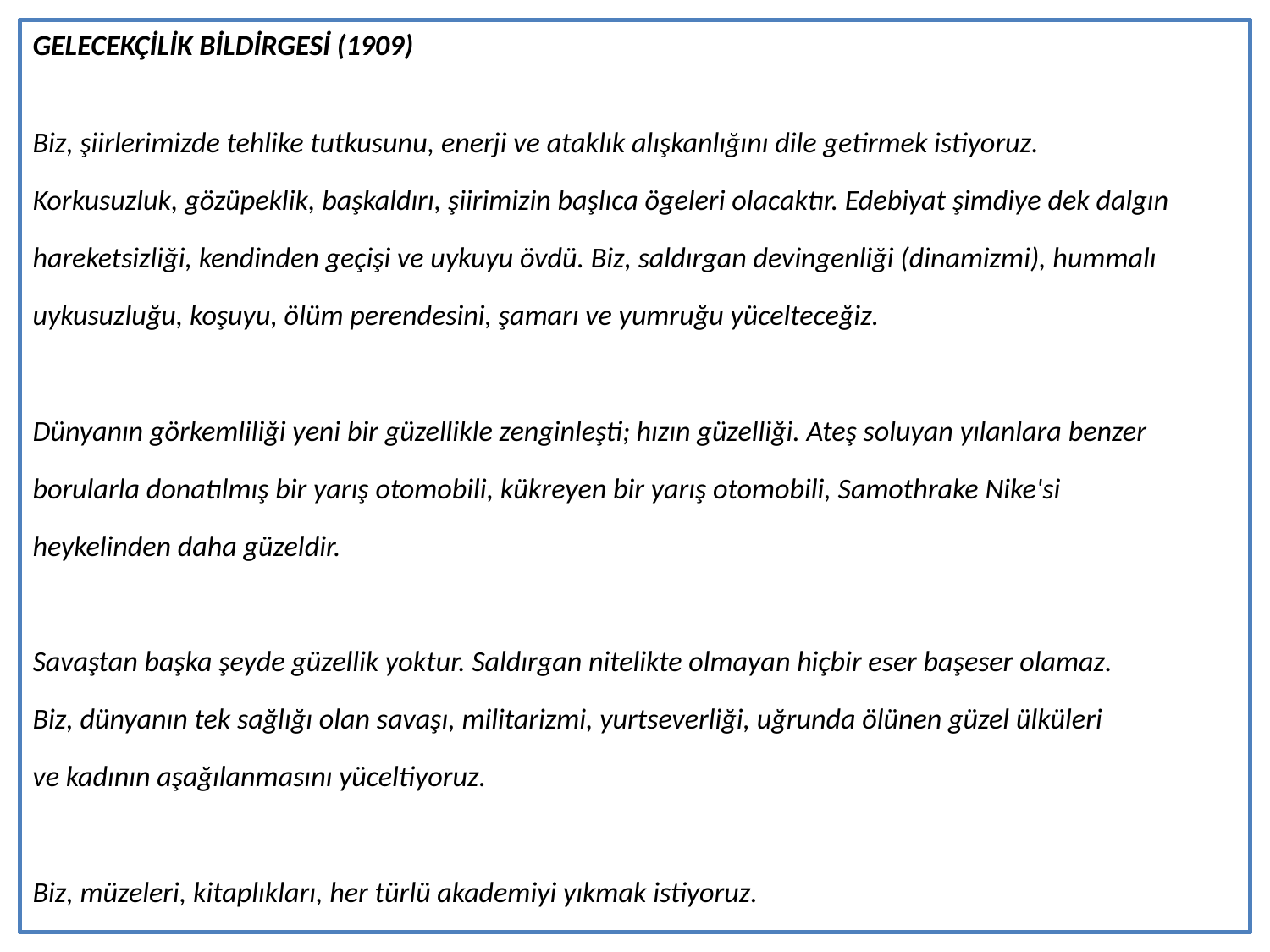

GELECEKÇİLİK BİLDİRGESİ (1909)

Biz, şiirlerimizde tehlike tutkusunu, enerji ve ataklık alışkanlığını dile getirmek istiyoruz.
Korkusuzluk, gözüpeklik, başkaldırı, şiirimizin başlıca ögeleri olacaktır. Edebiyat şimdiye dek dalgın
hareketsizliği, kendinden geçişi ve uykuyu övdü. Biz, saldırgan devingenliği (dinamizmi), hummalı
uykusuzluğu, koşuyu, ölüm perendesini, şamarı ve yumruğu yücelteceğiz.

Dünyanın görkemliliği yeni bir güzellikle zenginleşti; hızın güzelliği. Ateş soluyan yılanlara benzer
borularla donatılmış bir yarış otomobili, kükreyen bir yarış otomobili, Samothrake Nike'si
heykelinden daha güzeldir.

Savaştan başka şeyde güzellik yoktur. Saldırgan nitelikte olmayan hiçbir eser başeser olamaz.
Biz, dünyanın tek sağlığı olan savaşı, militarizmi, yurtseverliği, uğrunda ölünen güzel ülküleri
ve kadının aşağılanmasını yüceltiyoruz.

Biz, müzeleri, kitaplıkları, her türlü akademiyi yıkmak istiyoruz.